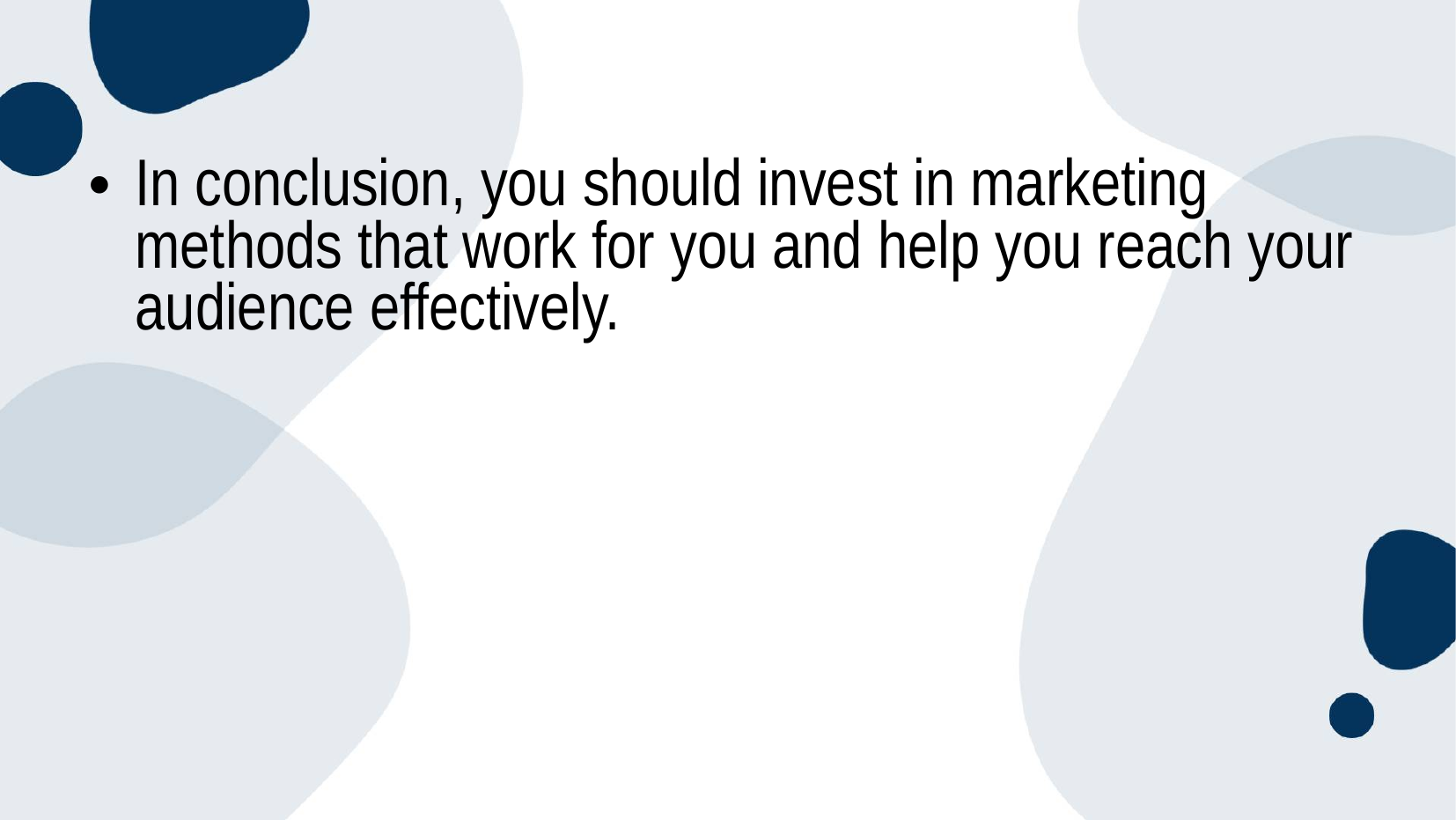

In conclusion, you should invest in marketing methods that work for you and help you reach your audience effectively.